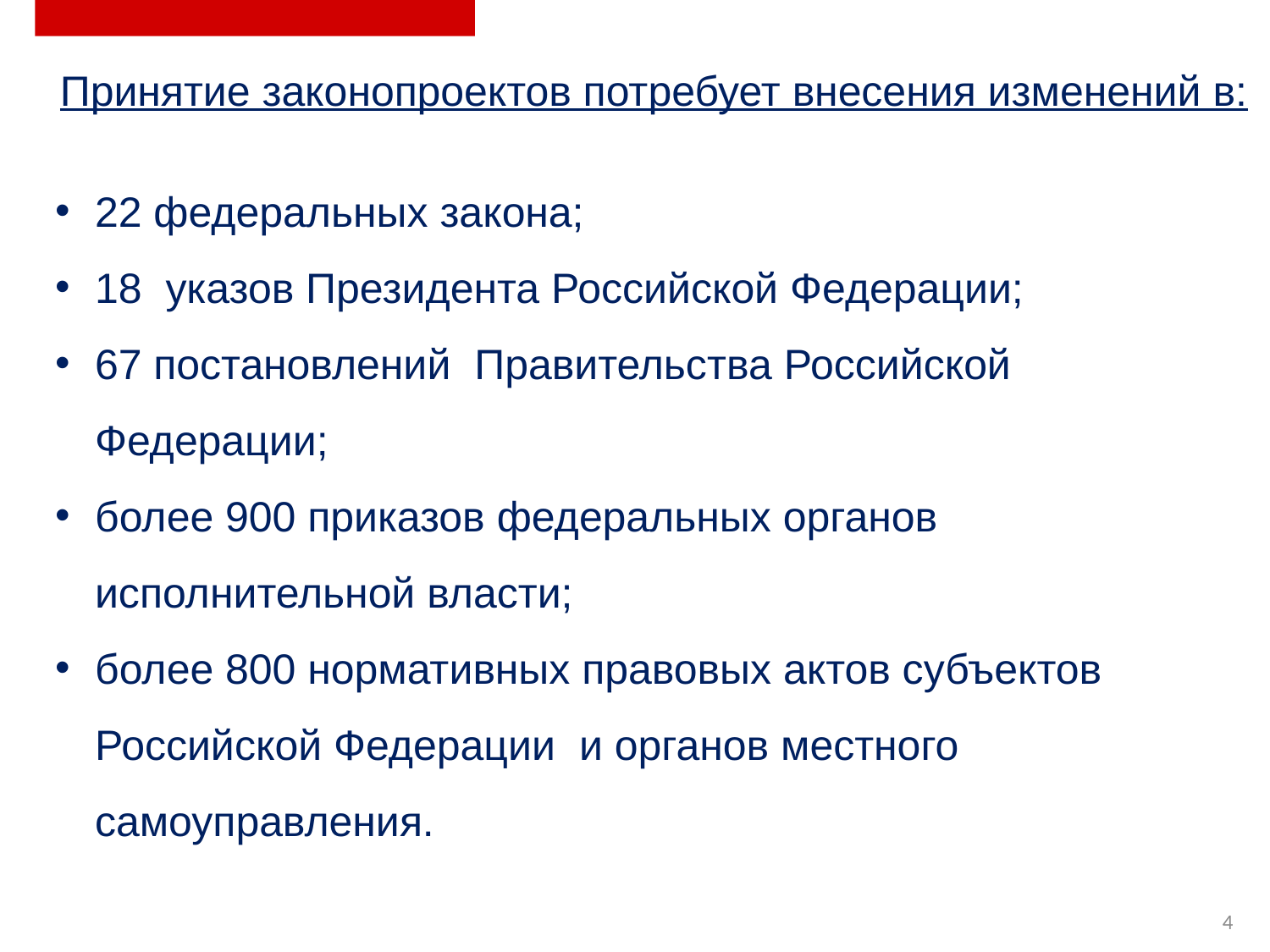

Принятие законопроектов потребует внесения изменений в:

22 федеральных закона;
18  указов Президента Российской Федерации;
67 постановлений  Правительства Российской Федерации;
более 900 приказов федеральных органов исполнительной власти;
более 800 нормативных правовых актов субъектов Российской Федерации  и органов местного самоуправления.
4